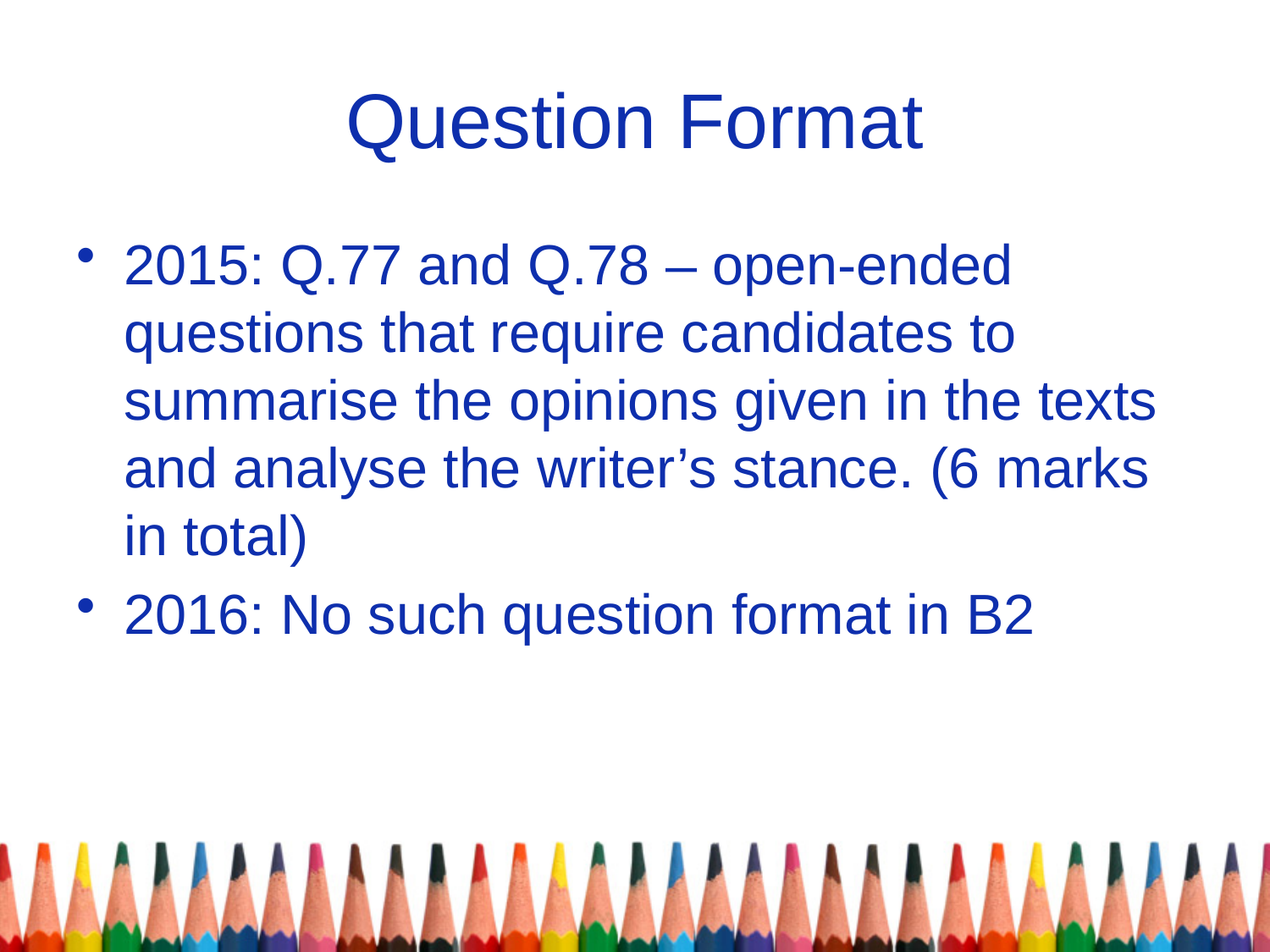

# Question Format
2015: Q.77 and Q.78 – open-ended questions that require candidates to summarise the opinions given in the texts and analyse the writer’s stance. (6 marks in total)
2016: No such question format in B2